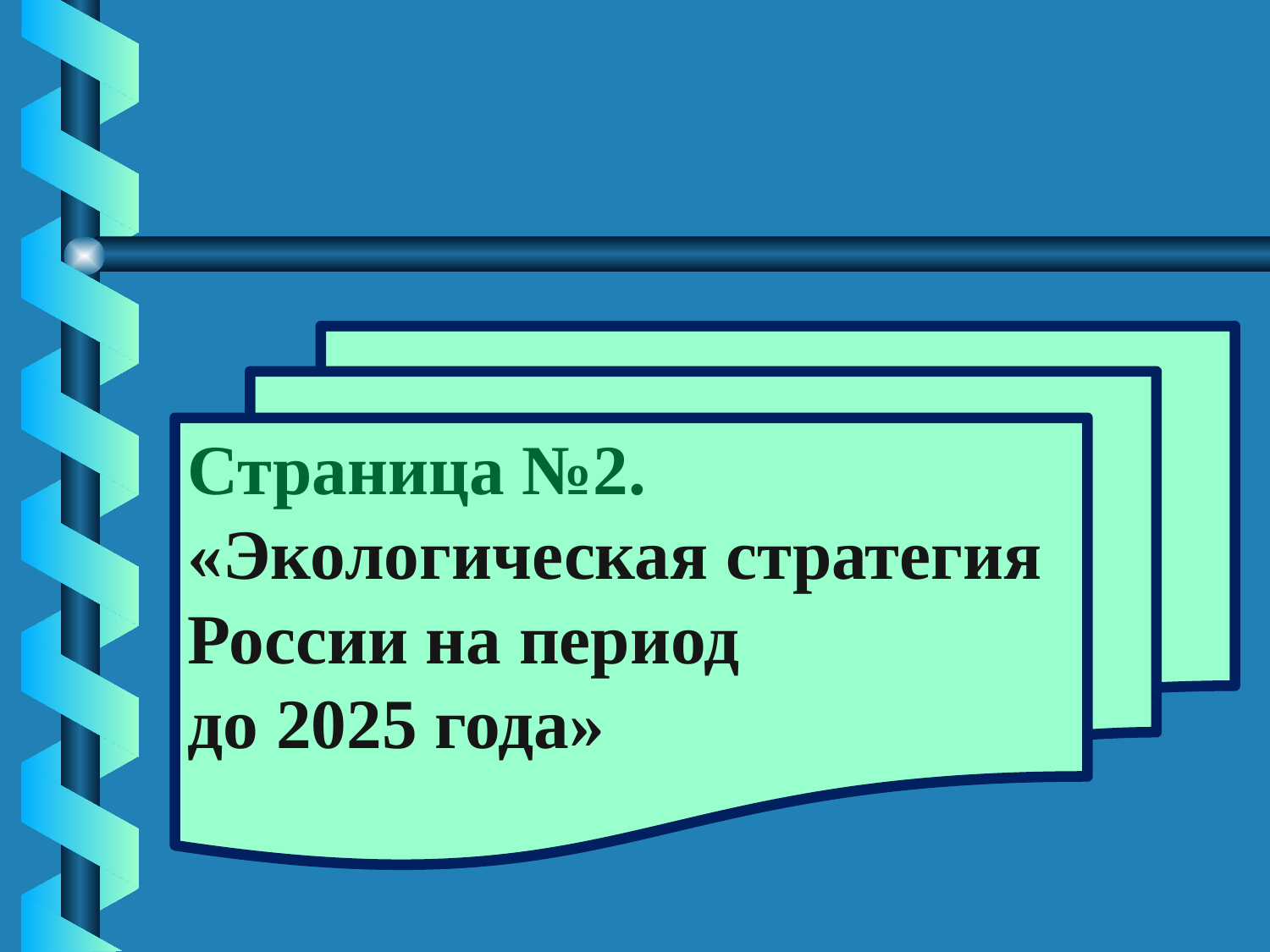

Страница №2.
«Экологическая стратегия России на период
до 2025 года»